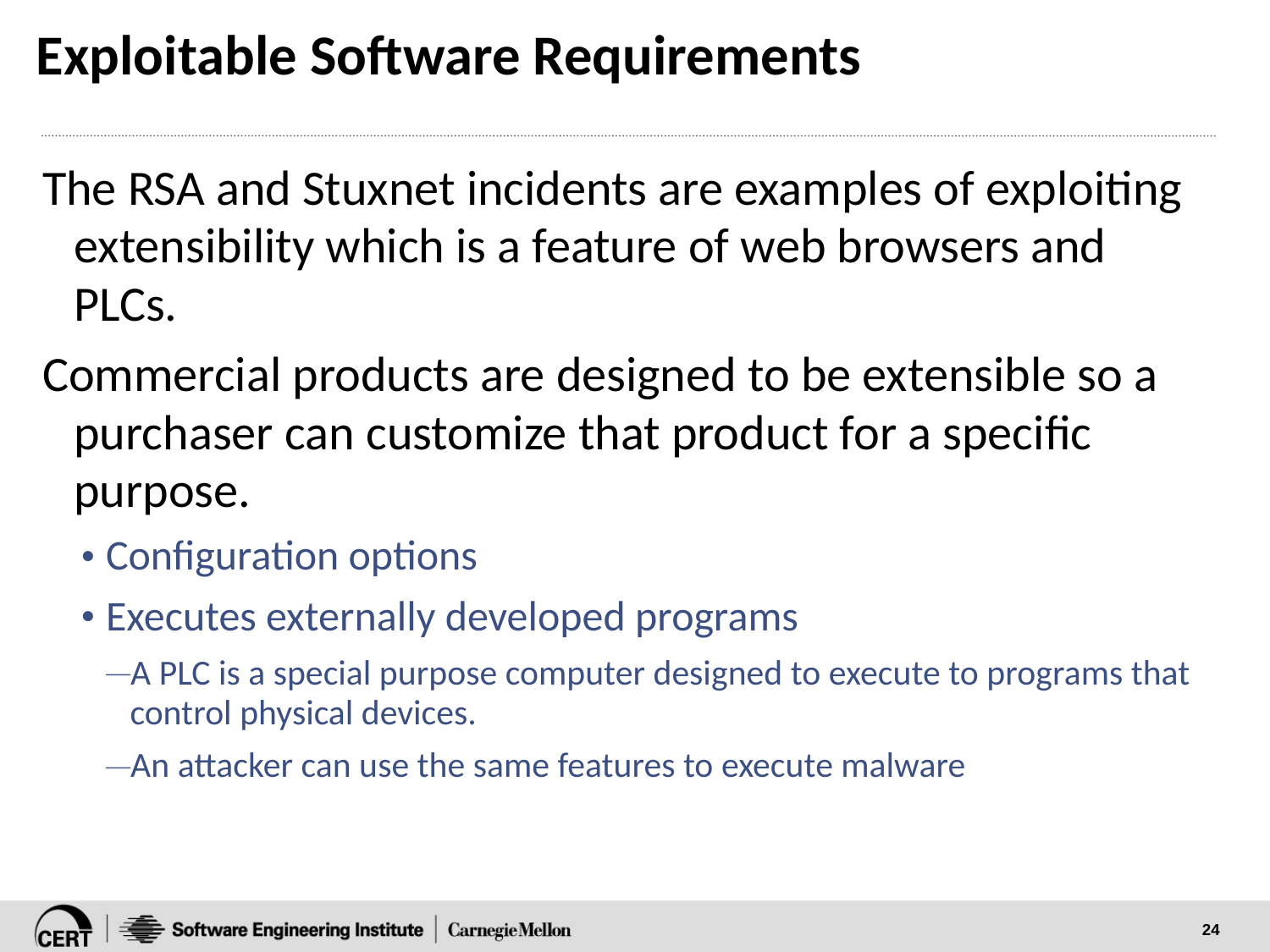

# Exploitable Software Requirements
The RSA and Stuxnet incidents are examples of exploiting extensibility which is a feature of web browsers and PLCs.
Commercial products are designed to be extensible so a purchaser can customize that product for a specific purpose.
Configuration options
Executes externally developed programs
A PLC is a special purpose computer designed to execute to programs that control physical devices.
An attacker can use the same features to execute malware